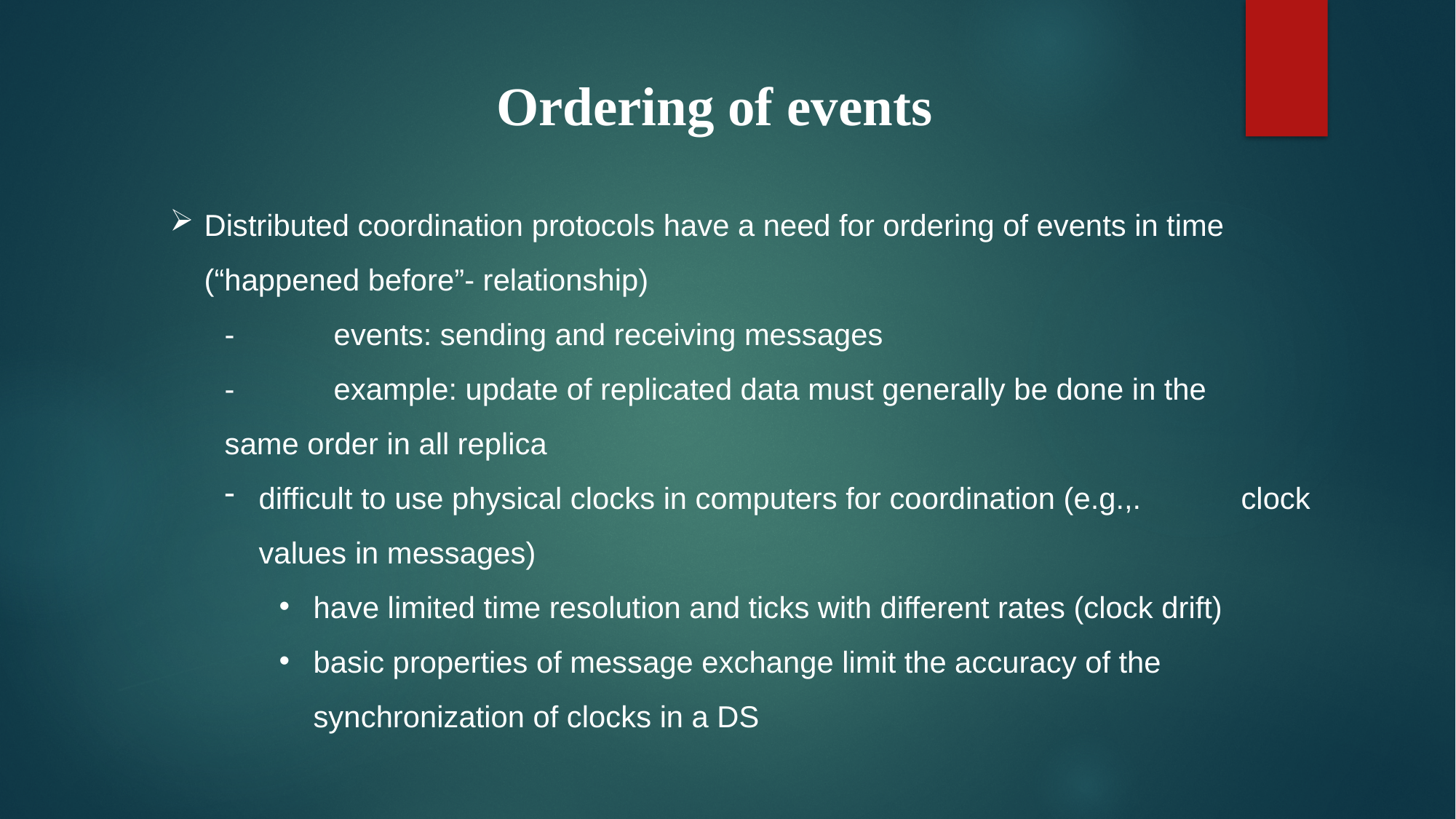

Ordering of events
Distributed coordination protocols have a need for ordering of events in time (“happened before”- relationship)
-	events: sending and receiving messages
-	example: update of replicated data must generally be done in the 	same order in all replica
difficult to use physical clocks in computers for coordination (e.g.,. 	clock values in messages)
have limited time resolution and ticks with different rates (clock drift)
basic properties of message exchange limit the accuracy of the synchronization of clocks in a DS